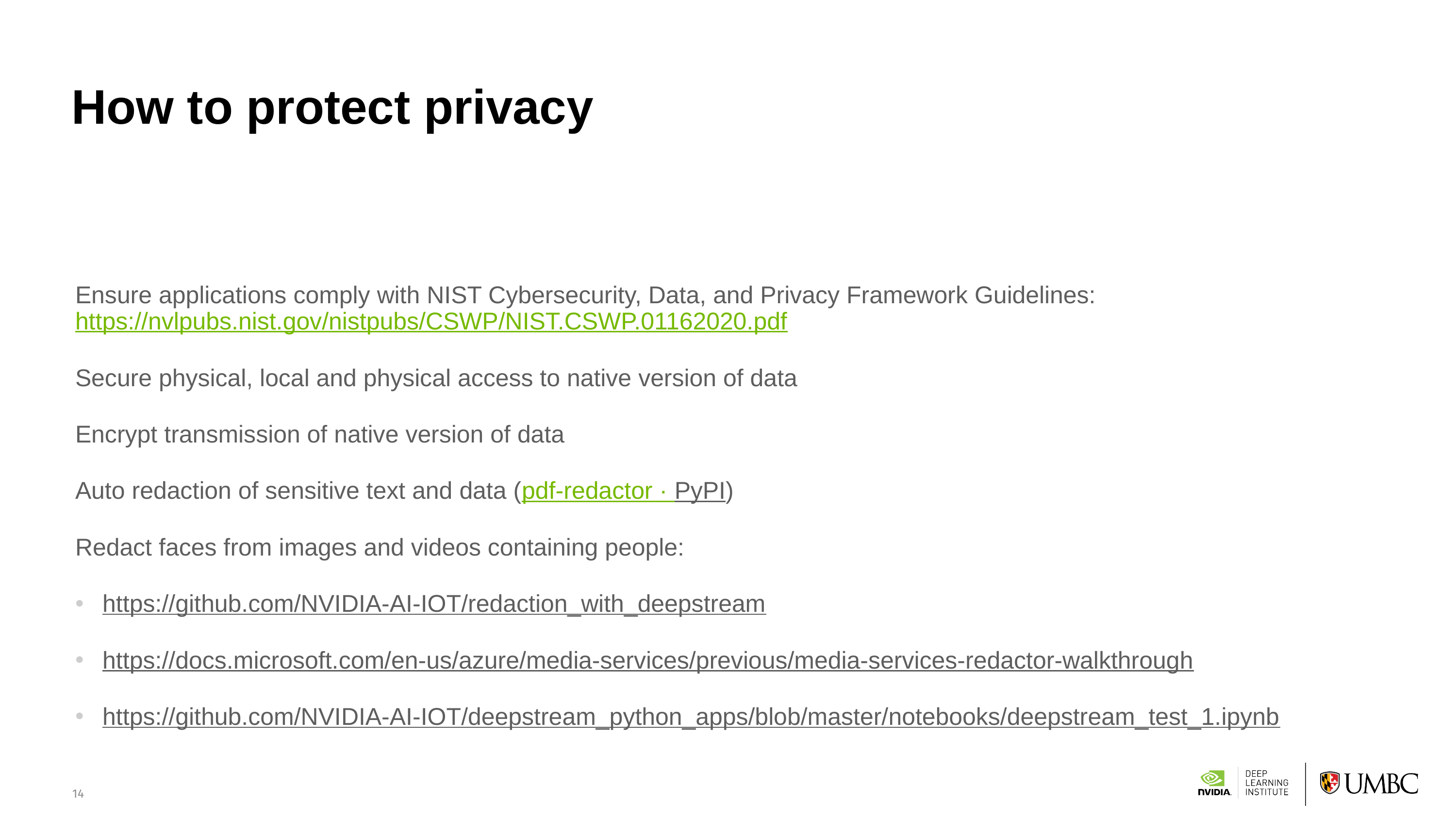

14
# How to protect privacy
Ensure applications comply with NIST Cybersecurity, Data, and Privacy Framework Guidelines: https://nvlpubs.nist.gov/nistpubs/CSWP/NIST.CSWP.01162020.pdf
Secure physical, local and physical access to native version of data
Encrypt transmission of native version of data
Auto redaction of sensitive text and data (pdf-redactor · PyPI)
Redact faces from images and videos containing people:
https://github.com/NVIDIA-AI-IOT/redaction_with_deepstream
https://docs.microsoft.com/en-us/azure/media-services/previous/media-services-redactor-walkthrough
https://github.com/NVIDIA-AI-IOT/deepstream_python_apps/blob/master/notebooks/deepstream_test_1.ipynb